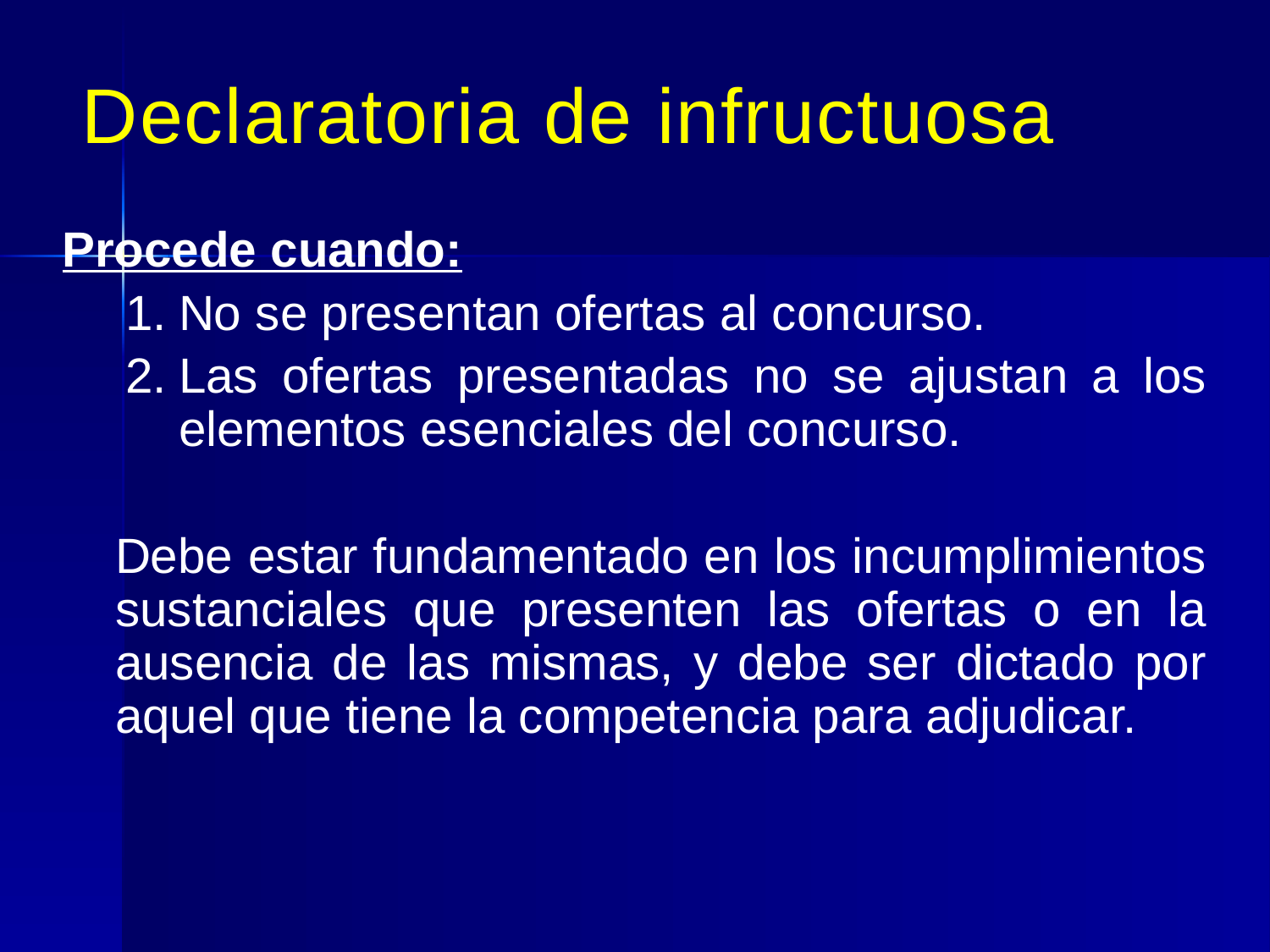

Declaratoria de infructuosa
Procede cuando:
No se presentan ofertas al concurso.
Las ofertas presentadas no se ajustan a los elementos esenciales del concurso.

	Debe estar fundamentado en los incumplimientos sustanciales que presenten las ofertas o en la ausencia de las mismas, y debe ser dictado por aquel que tiene la competencia para adjudicar.